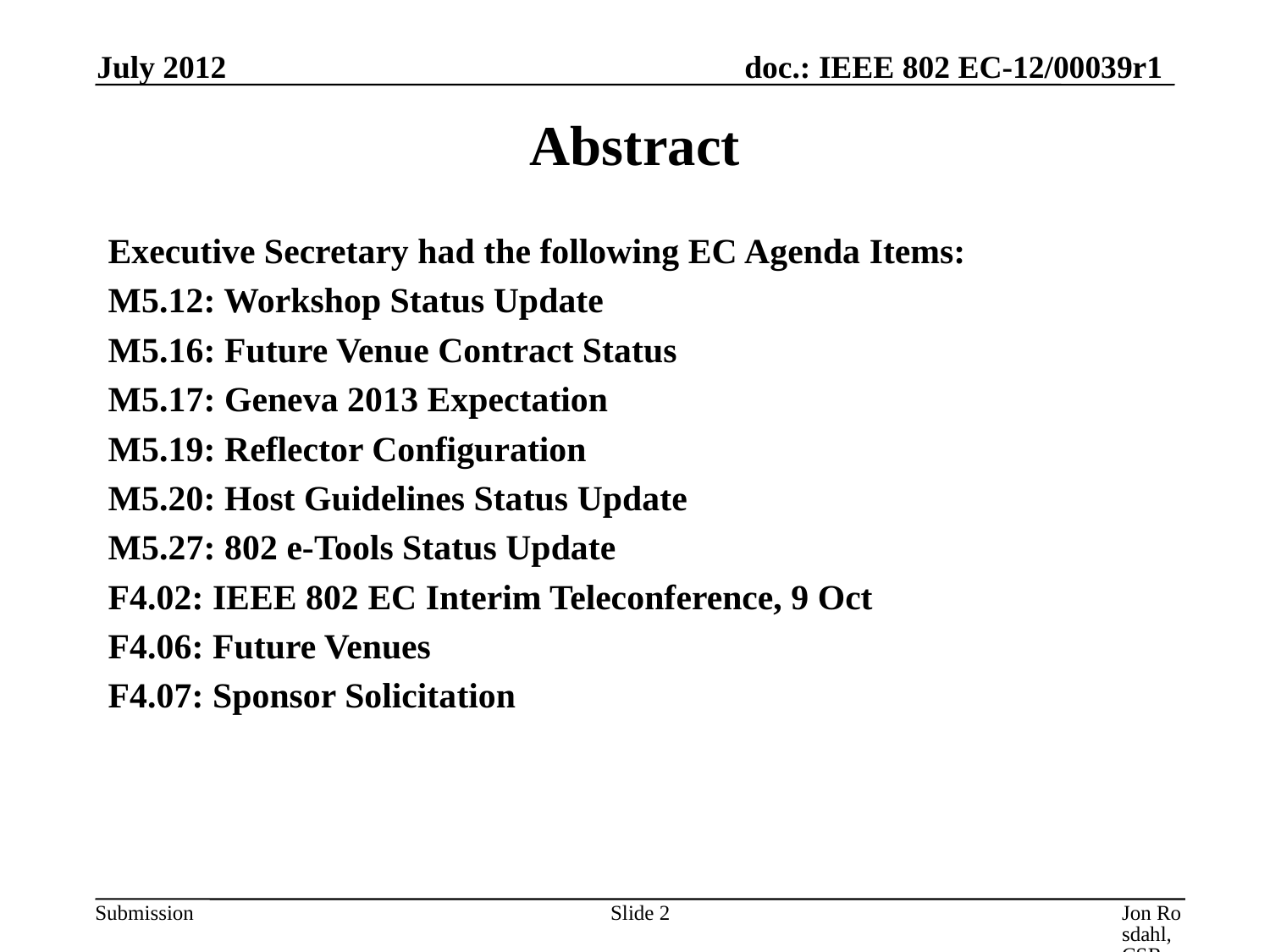

July 2012
# Abstract
Executive Secretary had the following EC Agenda Items:
M5.12: Workshop Status Update
M5.16: Future Venue Contract Status
M5.17: Geneva 2013 Expectation
M5.19: Reflector Configuration
M5.20: Host Guidelines Status Update
M5.27: 802 e-Tools Status Update
F4.02: IEEE 802 EC Interim Teleconference, 9 Oct
F4.06: Future Venues
F4.07: Sponsor Solicitation
Slide 2
Jon Rosdahl, CSR